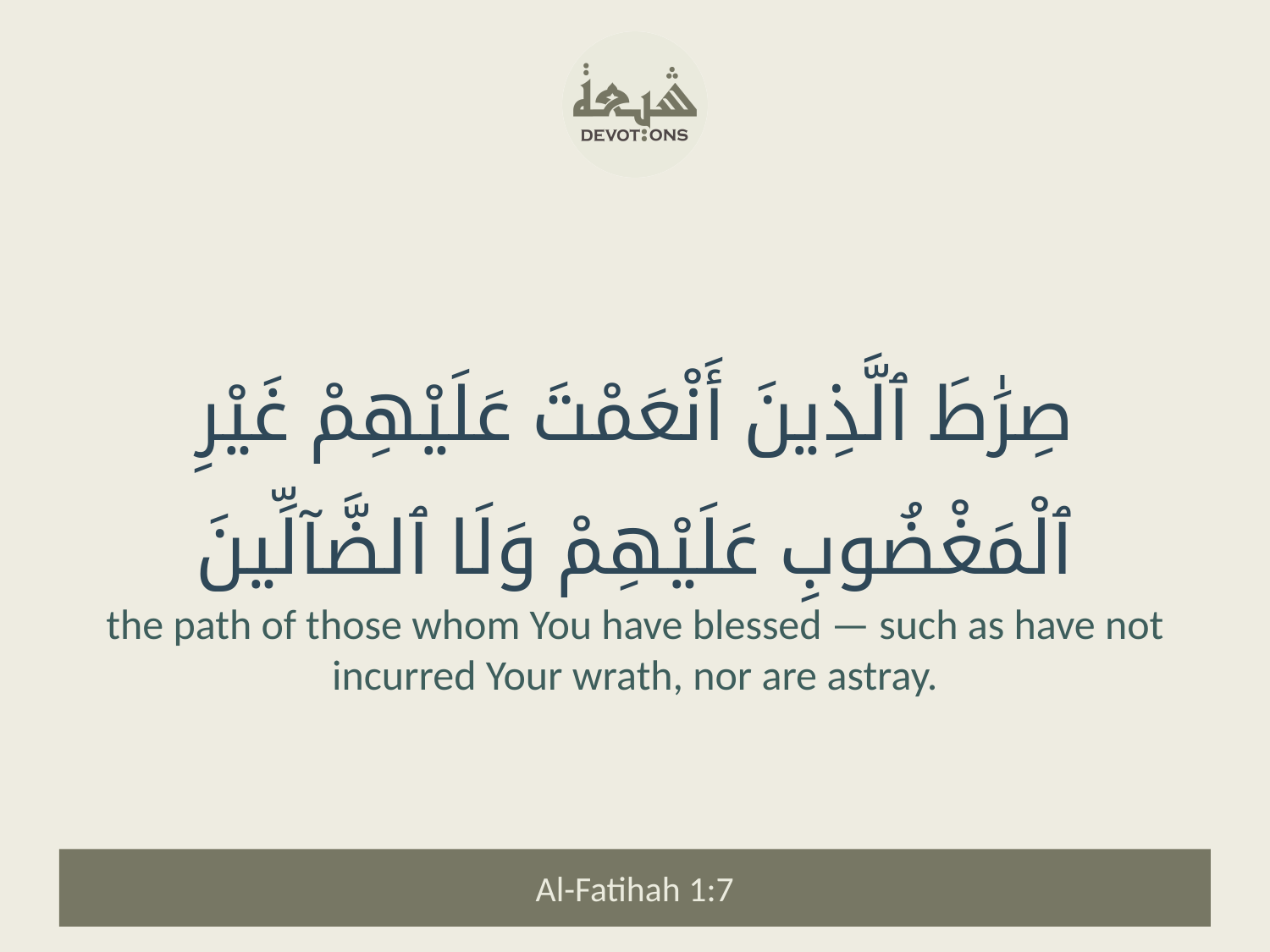

صِرَٰطَ ٱلَّذِينَ أَنْعَمْتَ عَلَيْهِمْ غَيْرِ ٱلْمَغْضُوبِ عَلَيْهِمْ وَلَا ٱلضَّآلِّينَ
the path of those whom You have blessed — such as have not incurred Your wrath, nor are astray.
Al-Fatihah 1:7